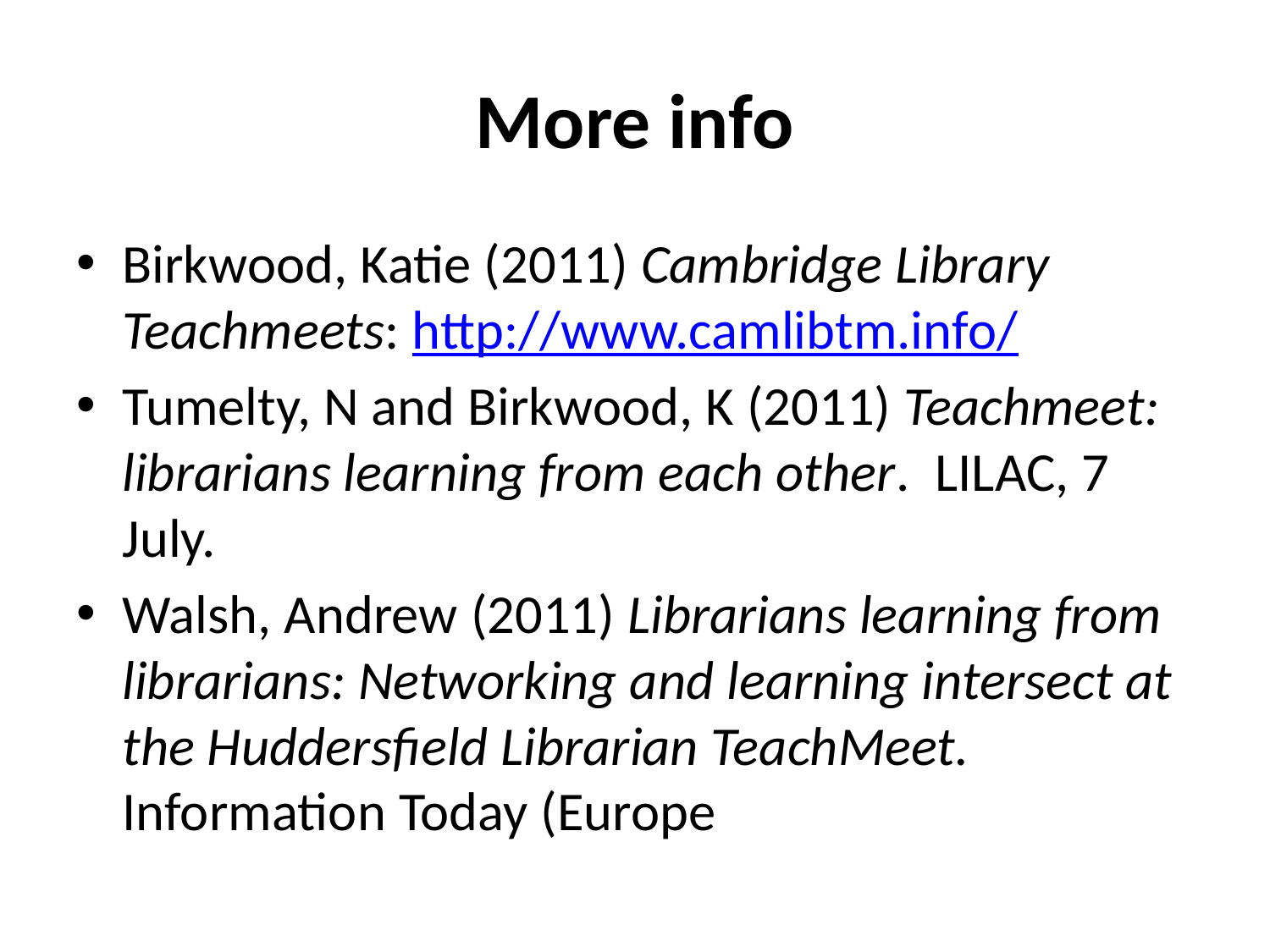

# More info
Birkwood, Katie (2011) Cambridge Library Teachmeets: http://www.camlibtm.info/
Tumelty, N and Birkwood, K (2011) Teachmeet: librarians learning from each other.  LILAC, 7 July.
Walsh, Andrew (2011) Librarians learning from librarians: Networking and learning intersect at the Huddersfield Librarian TeachMeet. Information Today (Europe